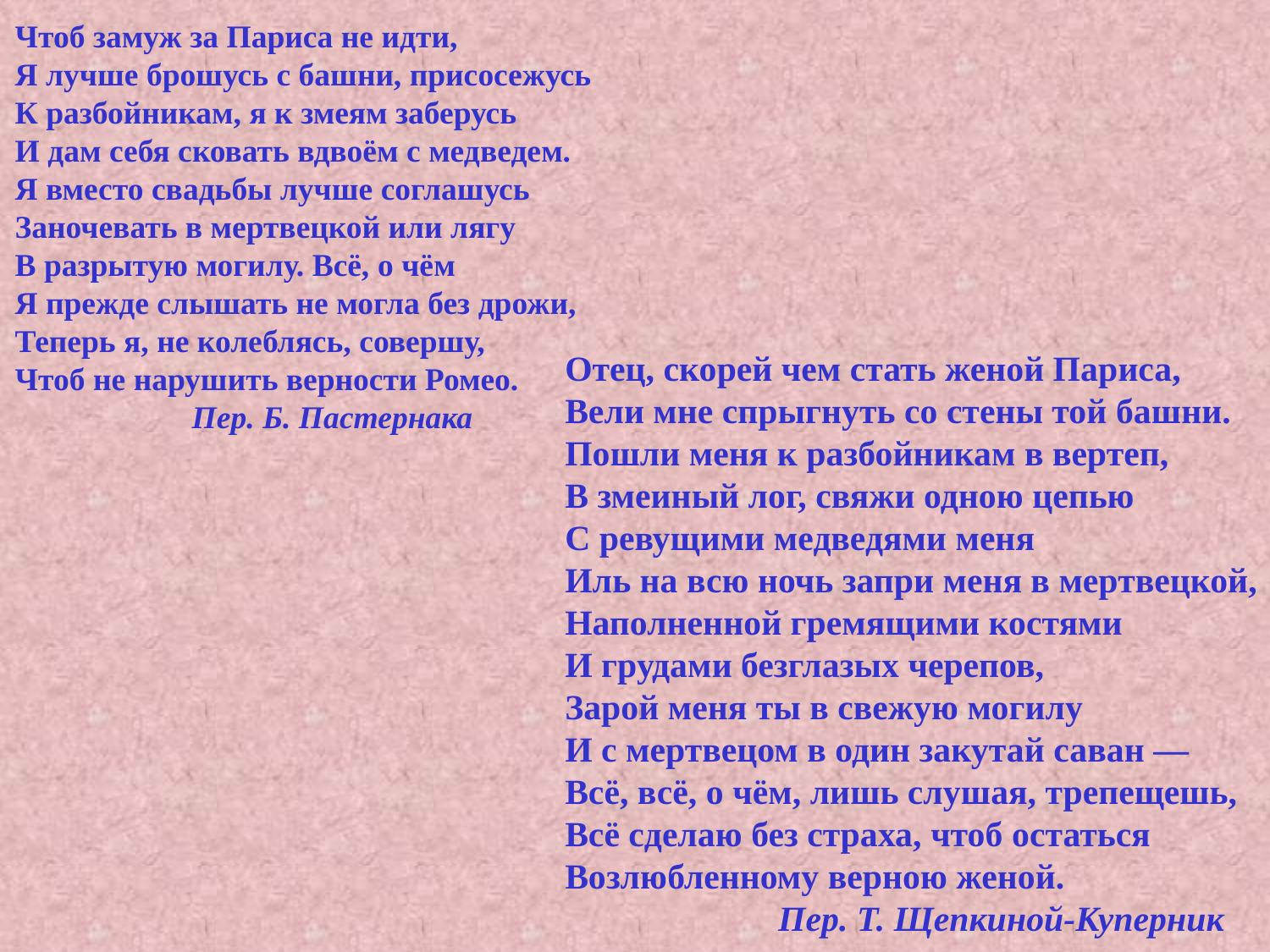

Чтоб замуж за Париса не идти,
Я лучше брошусь с башни, присосежусь
К разбойникам, я к змеям заберусь
И дам себя сковать вдвоём с медведем.
Я вместо свадьбы лучше соглашусь
Заночевать в мертвецкой или лягу
В разрытую могилу. Всё, о чём
Я прежде слышать не могла без дрожи,
Теперь я, не колеблясь, совершу,
Чтоб не нарушить верности Ромео.
                      Пер. Б. Пастернака
Отец, скорей чем стать женой Париса,
Вели мне спрыгнуть со стены той башни.
Пошли меня к разбойникам в вертеп,
В змеиный лог, свяжи одною цепью
С ревущими медведями меня
Иль на всю ночь запри меня в мертвецкой,
Наполненной гремящими костями
И грудами безглазых черепов,
Зарой меня ты в свежую могилу
И с мертвецом в один закутай саван —
Всё, всё, о чём, лишь слушая, трепещешь,
Всё сделаю без страха, чтоб остаться
Возлюбленному верною женой.
                        Пер. Т. Щепкиной-Куперник